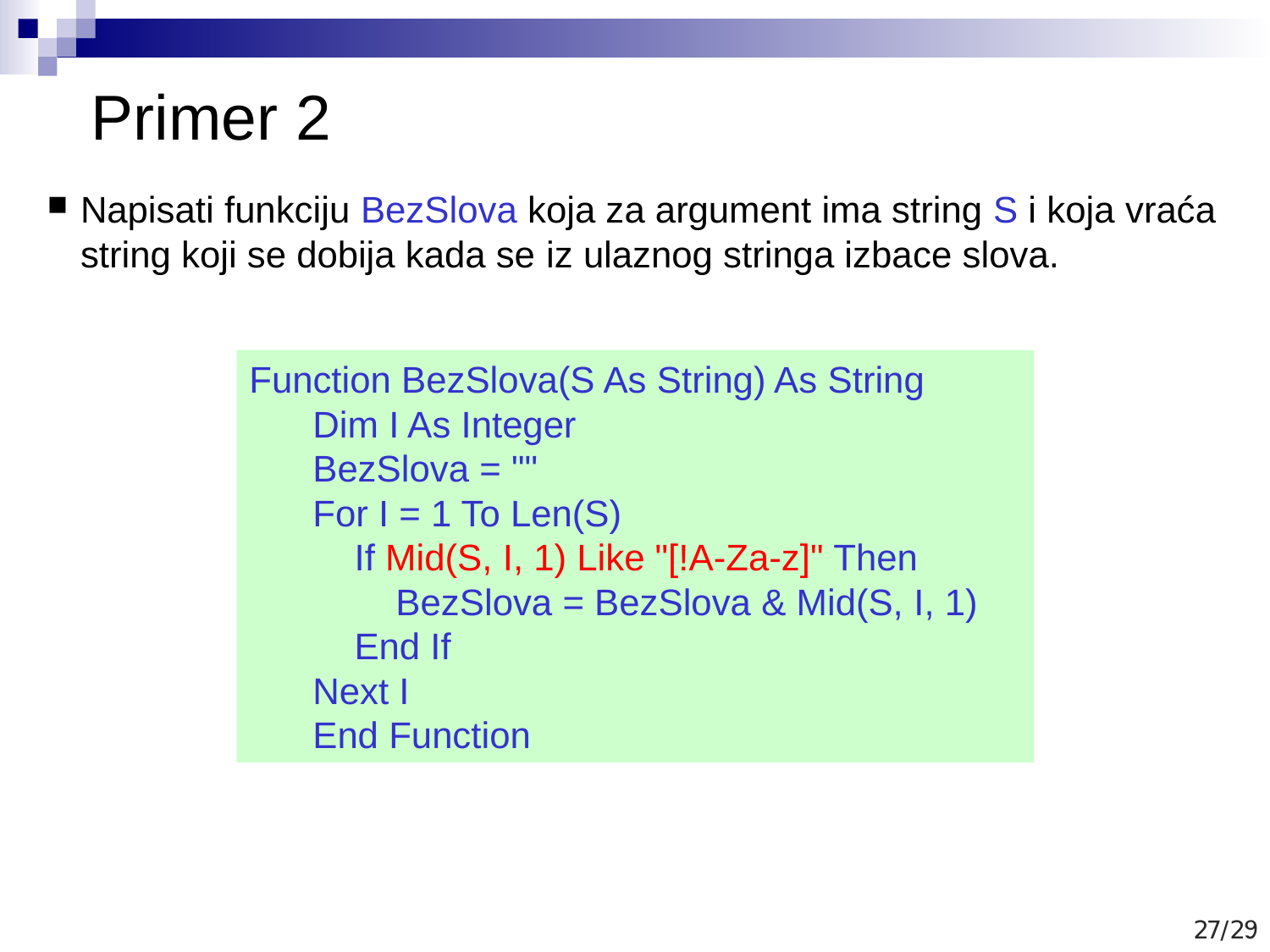

# Primer 2
Napisati funkciju BezSlova koja za argument ima string S i koja vraća string koji se dobija kada se iz ulaznog stringa izbace slova.
Function BezSlova(S As String) As String
Dim I As Integer
BezSlova = ""
For I = 1 To Len(S)
    If Mid(S, I, 1) Like "[!A-Za-z]" Then
        BezSlova = BezSlova & Mid(S, I, 1)
    End If
Next I
End Function
27/29